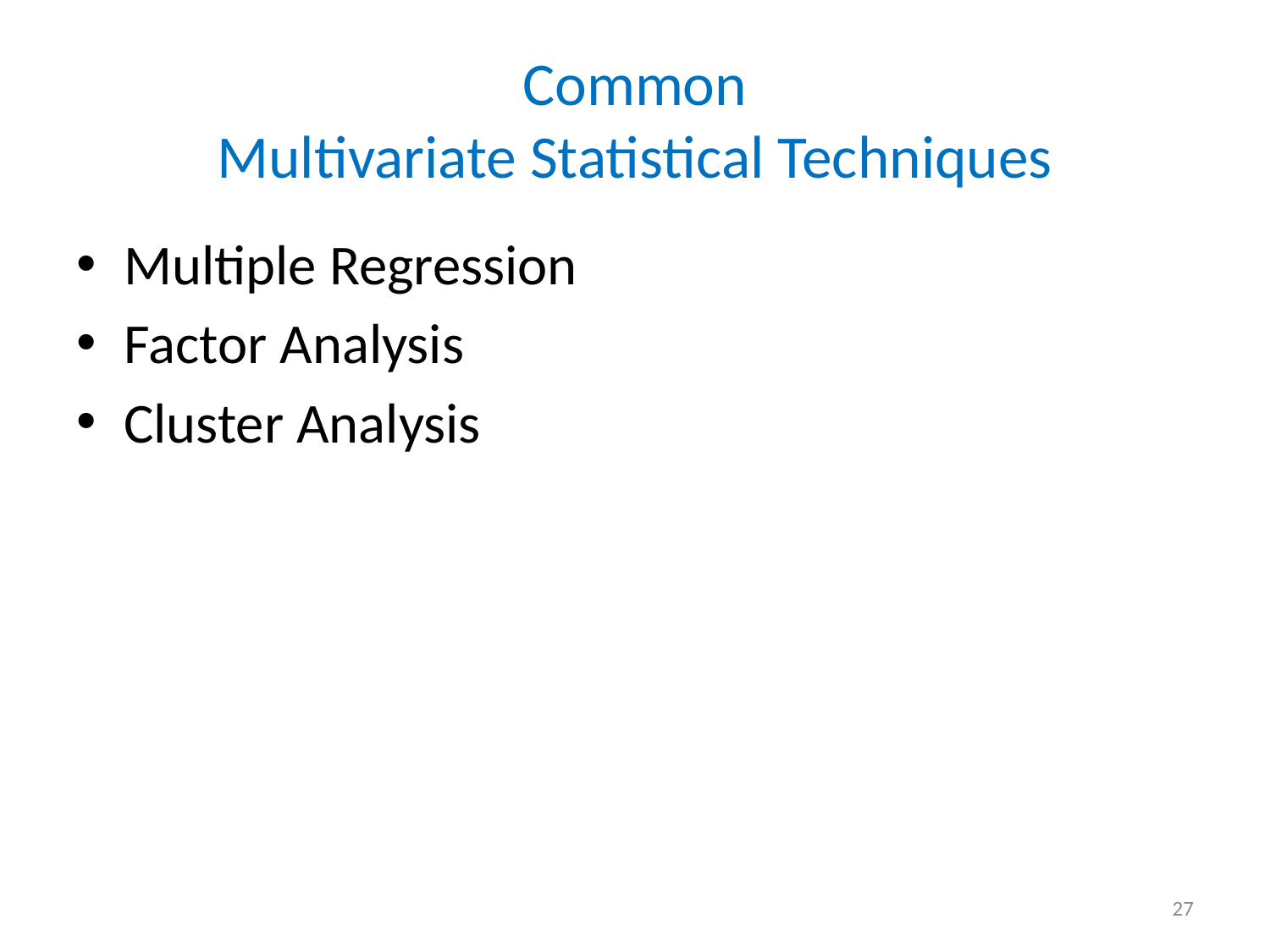

# Common Multivariate Statistical Techniques
Multiple Regression
Factor Analysis
Cluster Analysis

27